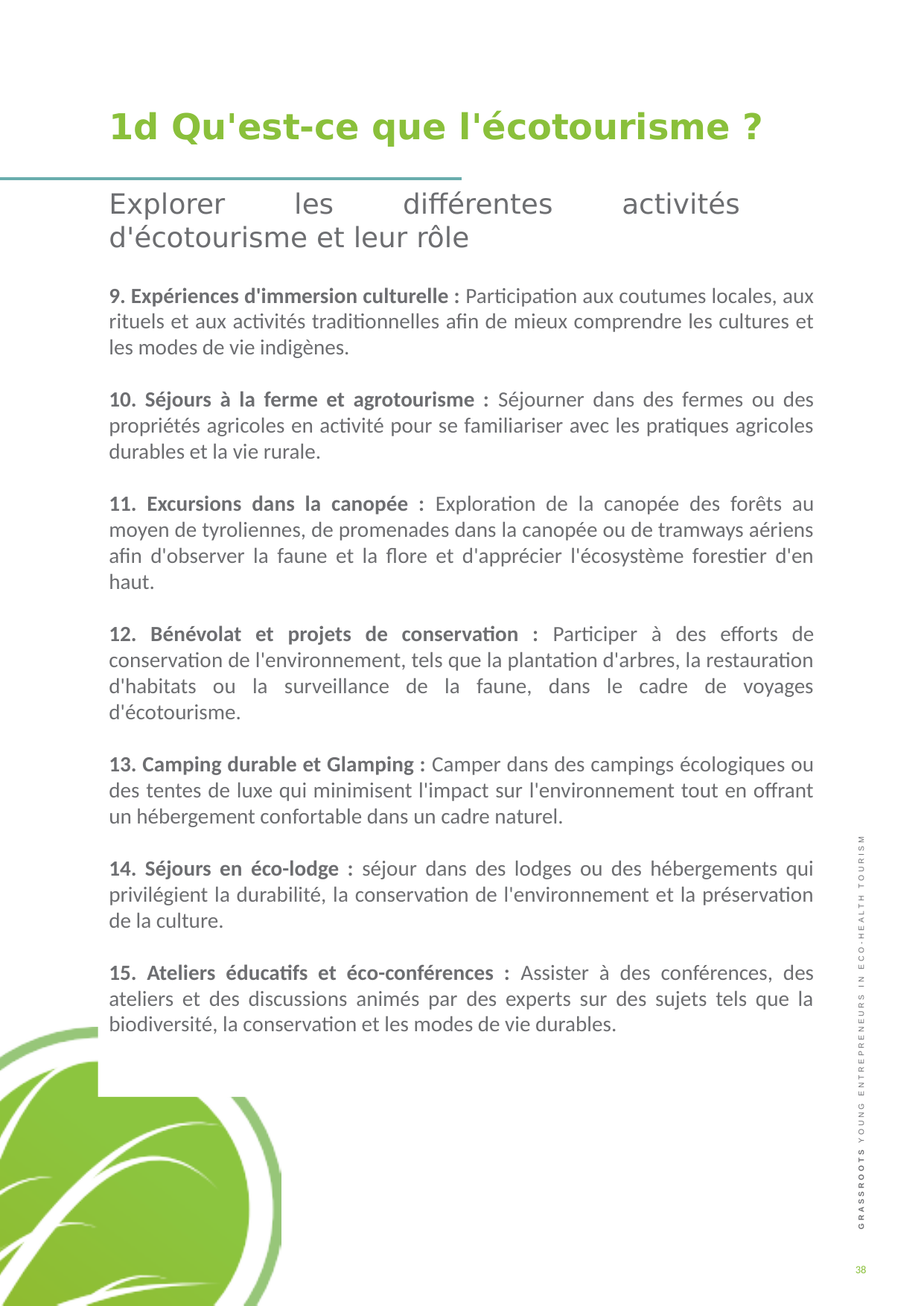

1d Qu'est-ce que l'écotourisme ?
Explorer les différentes activités d'écotourisme et leur rôle
9. Expériences d'immersion culturelle : Participation aux coutumes locales, aux rituels et aux activités traditionnelles afin de mieux comprendre les cultures et les modes de vie indigènes.

10. Séjours à la ferme et agrotourisme : Séjourner dans des fermes ou des propriétés agricoles en activité pour se familiariser avec les pratiques agricoles durables et la vie rurale.

11. Excursions dans la canopée : Exploration de la canopée des forêts au moyen de tyroliennes, de promenades dans la canopée ou de tramways aériens afin d'observer la faune et la flore et d'apprécier l'écosystème forestier d'en haut.

12. Bénévolat et projets de conservation : Participer à des efforts de conservation de l'environnement, tels que la plantation d'arbres, la restauration d'habitats ou la surveillance de la faune, dans le cadre de voyages d'écotourisme.

13. Camping durable et Glamping : Camper dans des campings écologiques ou des tentes de luxe qui minimisent l'impact sur l'environnement tout en offrant un hébergement confortable dans un cadre naturel.

14. Séjours en éco-lodge : séjour dans des lodges ou des hébergements qui privilégient la durabilité, la conservation de l'environnement et la préservation de la culture.

15. Ateliers éducatifs et éco-conférences : Assister à des conférences, des ateliers et des discussions animés par des experts sur des sujets tels que la biodiversité, la conservation et les modes de vie durables.

38